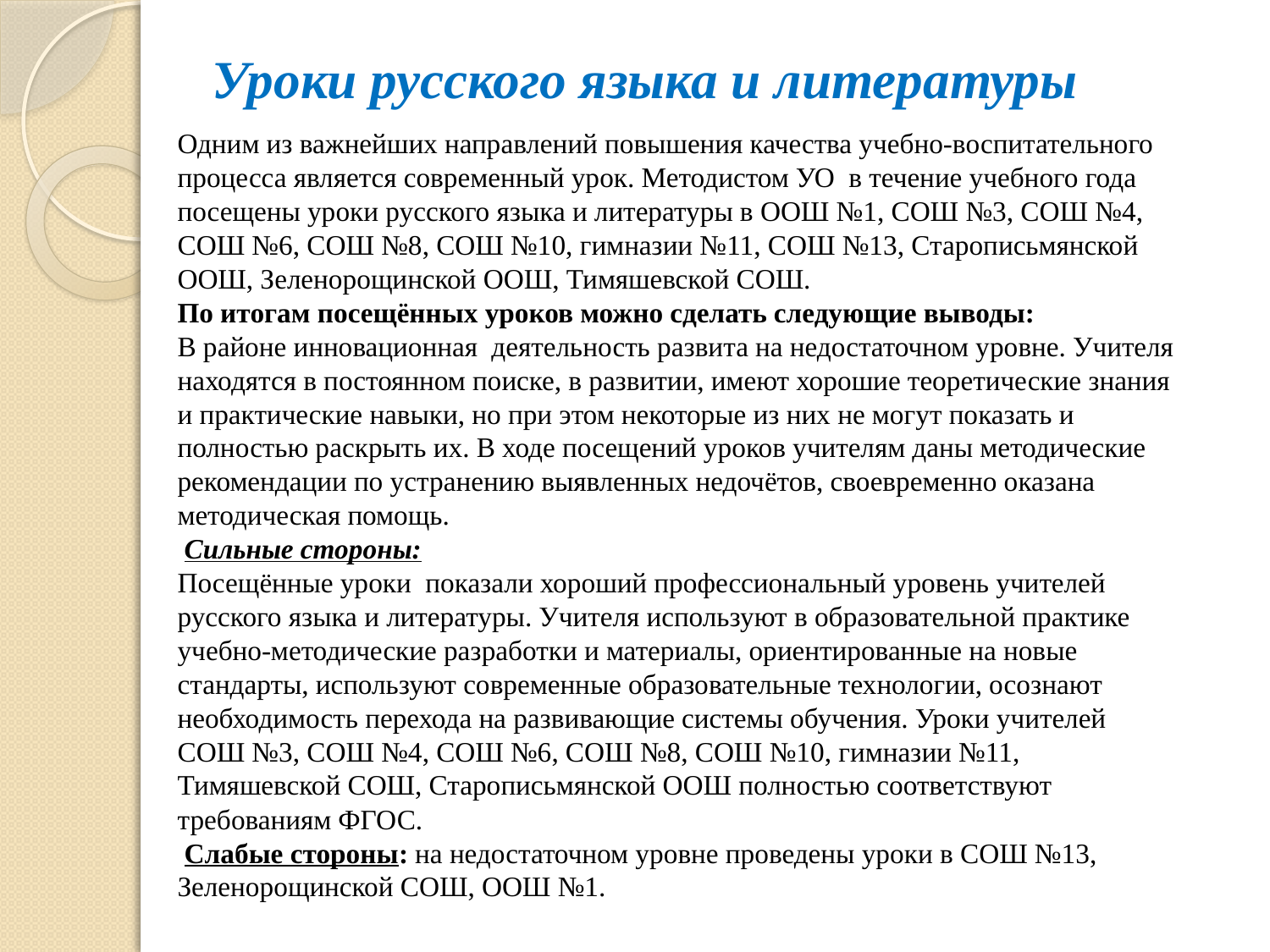

# Уроки русского языка и литературы
Одним из важнейших направлений повышения качества учебно-воспитательного процесса является современный урок. Методистом УО  в течение учебного года посещены уроки русского языка и литературы в ООШ №1, СОШ №3, СОШ №4, СОШ №6, СОШ №8, СОШ №10, гимназии №11, СОШ №13, Старописьмянской ООШ, Зеленорощинской ООШ, Тимяшевской СОШ.
По итогам посещённых уроков можно сделать следующие выводы:
В районе инновационная  деятельность развита на недостаточном уровне. Учителя находятся в постоянном поиске, в развитии, имеют хорошие теоретические знания и практические навыки, но при этом некоторые из них не могут показать и полностью раскрыть их. В ходе посещений уроков учителям даны методические рекомендации по устранению выявленных недочётов, своевременно оказана методическая помощь.
 Сильные стороны:
Посещённые уроки  показали хороший профессиональный уровень учителей русского языка и литературы. Учителя используют в образовательной практике учебно-методические разработки и материалы, ориентированные на новые стандарты, используют современные образовательные технологии, осознают необходимость перехода на развивающие системы обучения. Уроки учителей СОШ №3, СОШ №4, СОШ №6, СОШ №8, СОШ №10, гимназии №11, Тимяшевской СОШ, Старописьмянской ООШ полностью соответствуют требованиям ФГОС.
 Слабые стороны: на недостаточном уровне проведены уроки в СОШ №13, Зеленорощинской СОШ, ООШ №1.